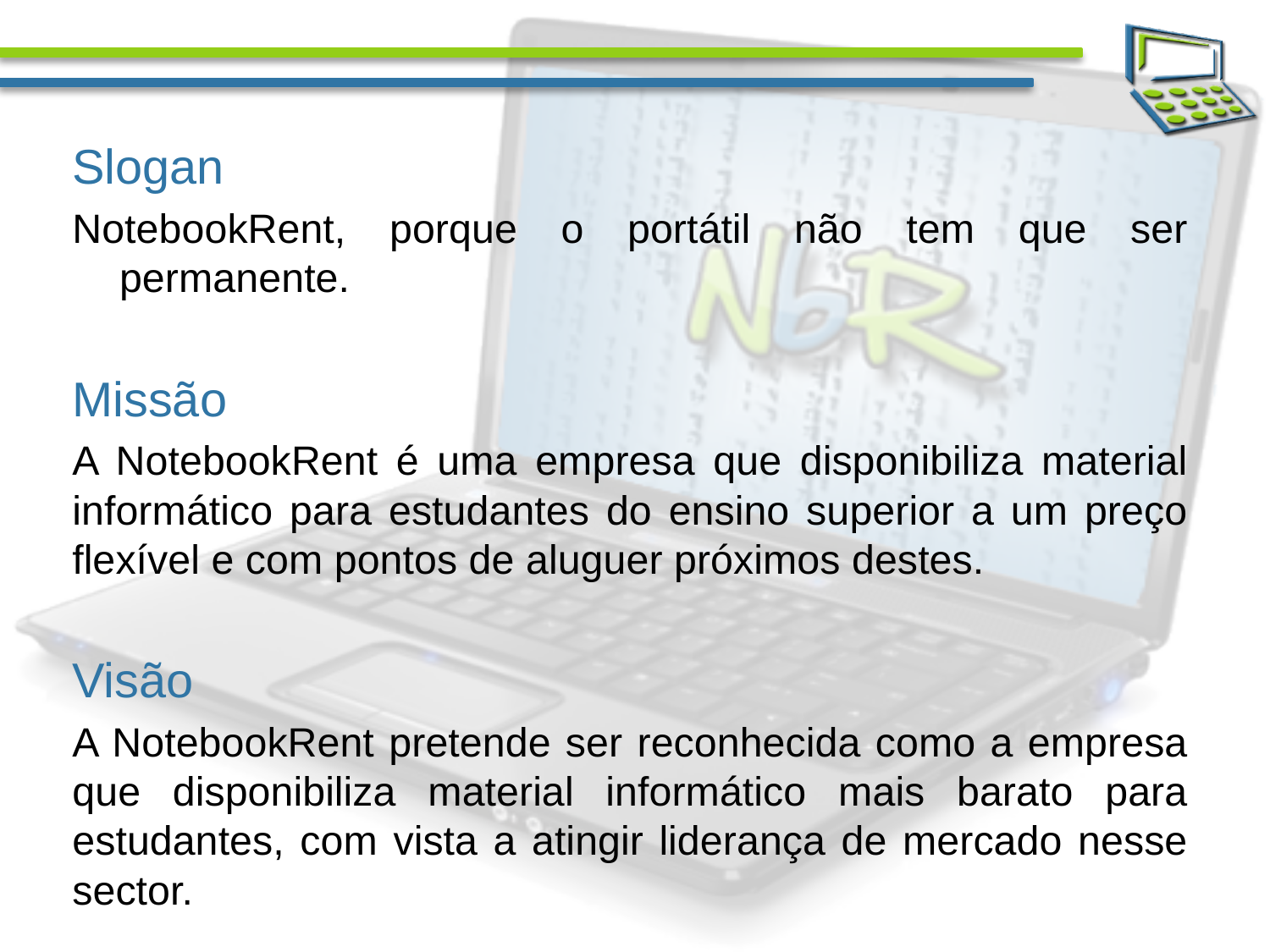

Slogan
NotebookRent, porque o portátil não tem que ser permanente.

Missão
A NotebookRent é uma empresa que disponibiliza material informático para estudantes do ensino superior a um preço flexível e com pontos de aluguer próximos destes.

Visão
A NotebookRent pretende ser reconhecida como a empresa que disponibiliza material informático mais barato para estudantes, com vista a atingir liderança de mercado nesse sector.